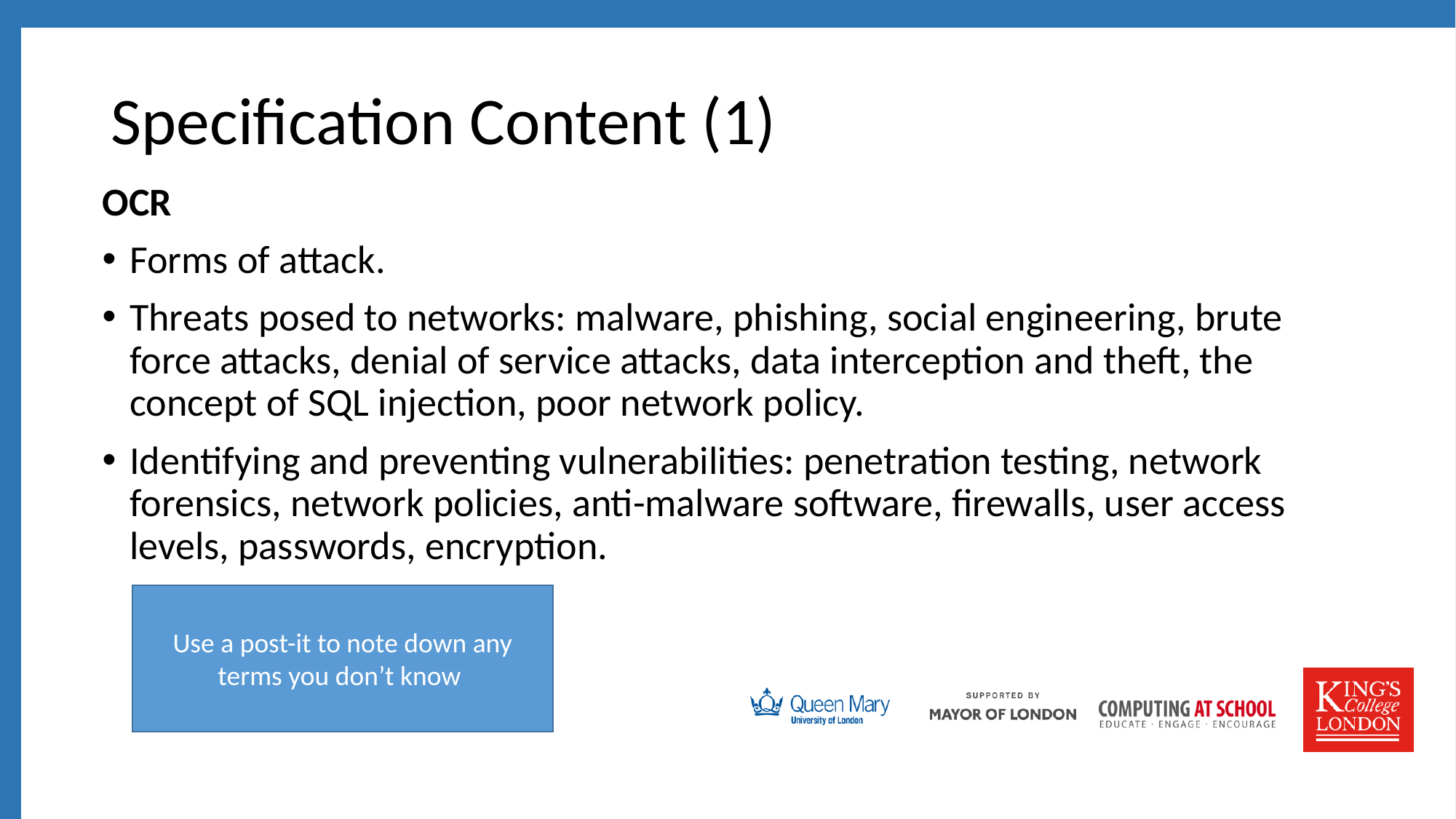

# Specification Content (1)
OCR
Forms of attack.
Threats posed to networks: malware, phishing, social engineering, brute force attacks, denial of service attacks, data interception and theft, the concept of SQL injection, poor network policy.
Identifying and preventing vulnerabilities: penetration testing, network forensics, network policies, anti-malware software, firewalls, user access levels, passwords, encryption.
Use a post-it to note down any terms you don’t know